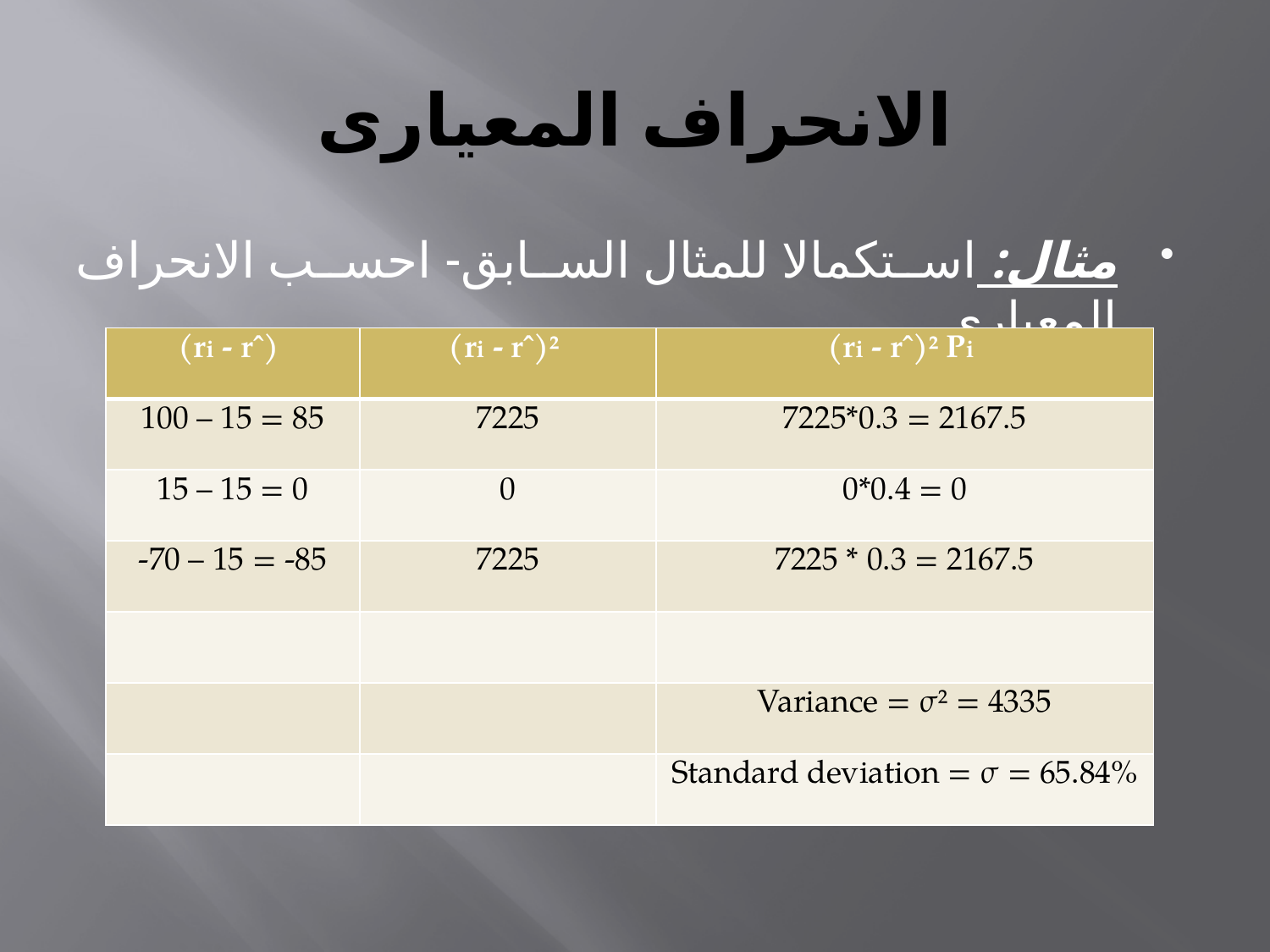

# الانحراف المعيارى
مثال: استكمالا للمثال السابق- احسب الانحراف المعيارى

| (ri - rˆ) | (ri - rˆ)² | (ri - rˆ)² Pi |
| --- | --- | --- |
| 100 – 15 = 85 | 7225 | 7225\*0.3 = 2167.5 |
| 15 – 15 = 0 | 0 | 0\*0.4 = 0 |
| -70 – 15 = -85 | 7225 | 7225 \* 0.3 = 2167.5 |
|  |  |  |
|  |  | Variance = σ² = 4335 |
|  |  | Standard deviation = σ = 65.84% |